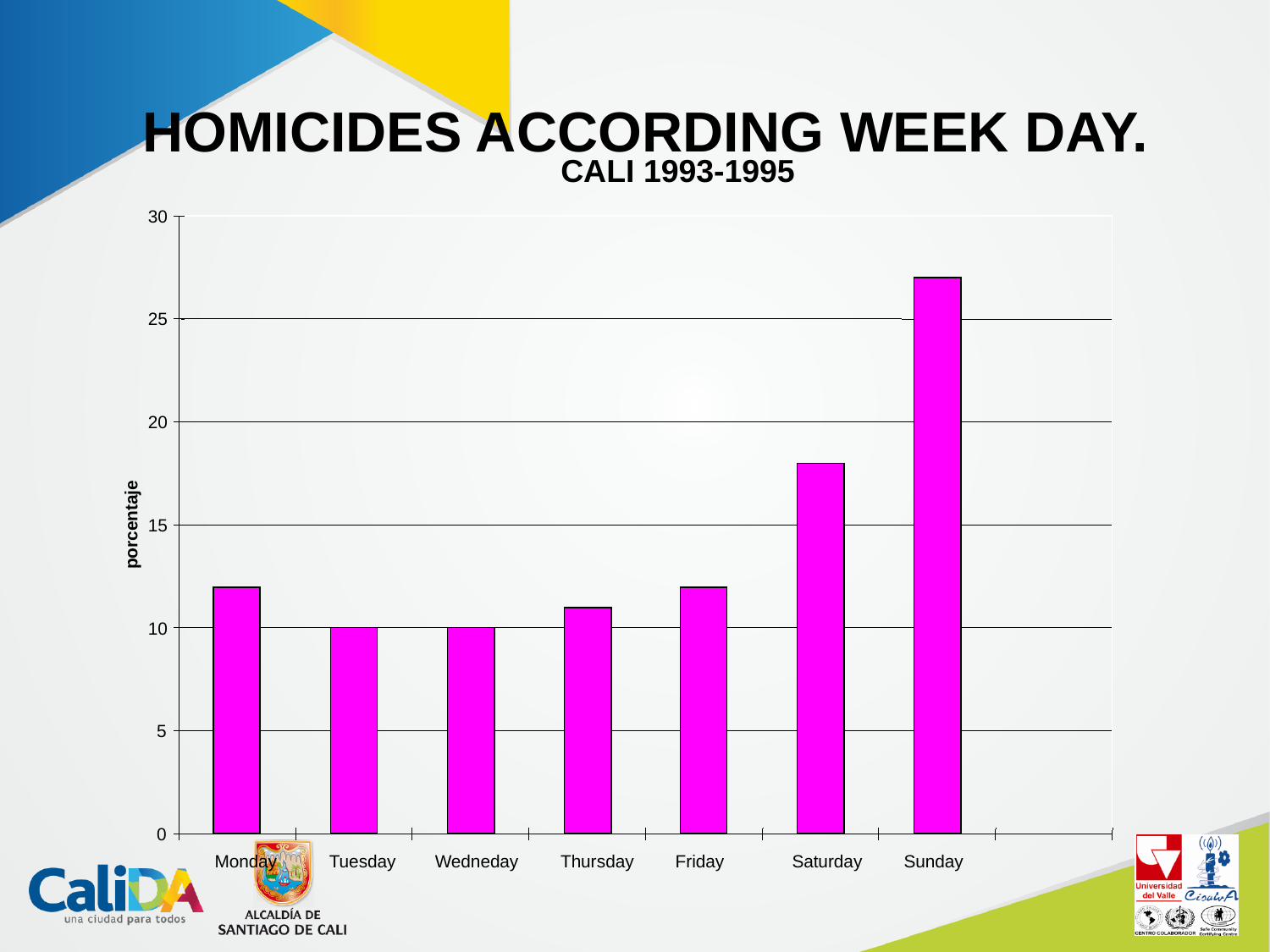

HOMICIDES ACCORDING WEEK DAY.
CALI 1993-1995
30

25

20

15
porcentaje

10

5

0

Monday
Tuesday
Wedneday
Thursday
Friday
Saturday
Sunday